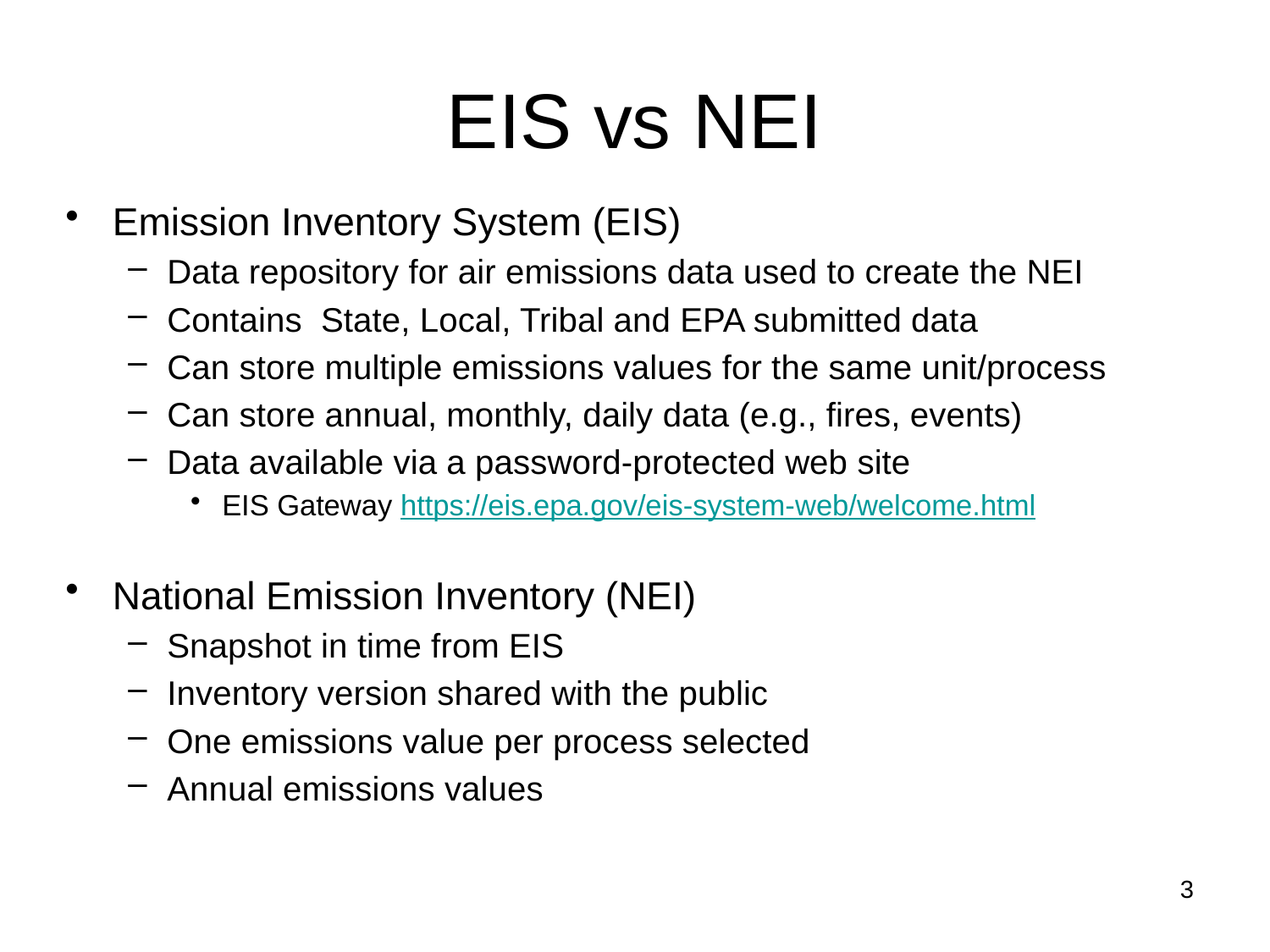

# EIS vs NEI
Emission Inventory System (EIS)
Data repository for air emissions data used to create the NEI
Contains  State, Local, Tribal and EPA submitted data
Can store multiple emissions values for the same unit/process
Can store annual, monthly, daily data (e.g., fires, events)
Data available via a password-protected web site
EIS Gateway https://eis.epa.gov/eis-system-web/welcome.html

National Emission Inventory (NEI)
Snapshot in time from EIS
Inventory version shared with the public
One emissions value per process selected
Annual emissions values
3